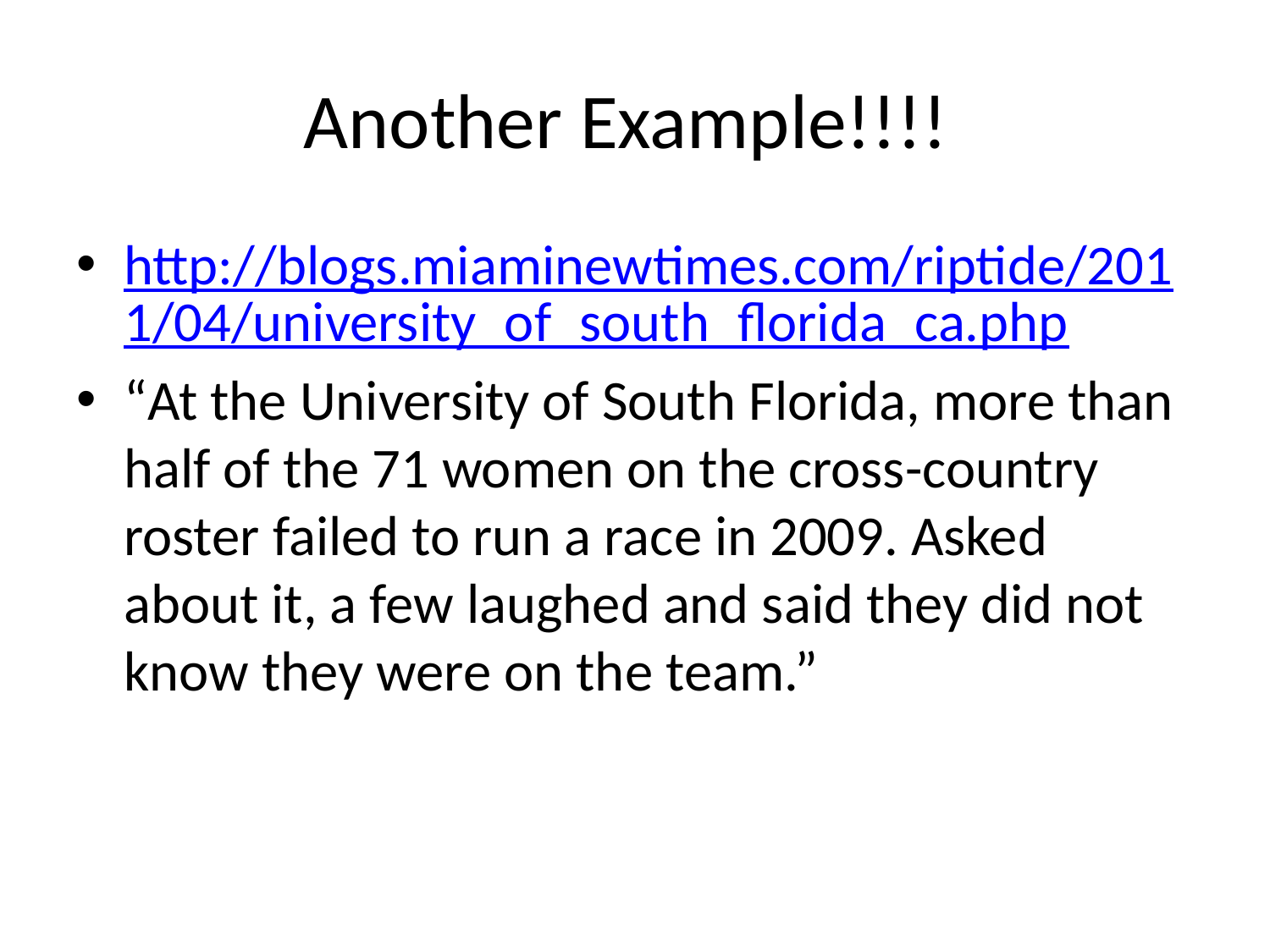

# Another Example!!!!
http://blogs.miaminewtimes.com/riptide/2011/04/university_of_south_florida_ca.php
“At the University of South Florida, more than half of the 71 women on the cross-country roster failed to run a race in 2009. Asked about it, a few laughed and said they did not know they were on the team.”